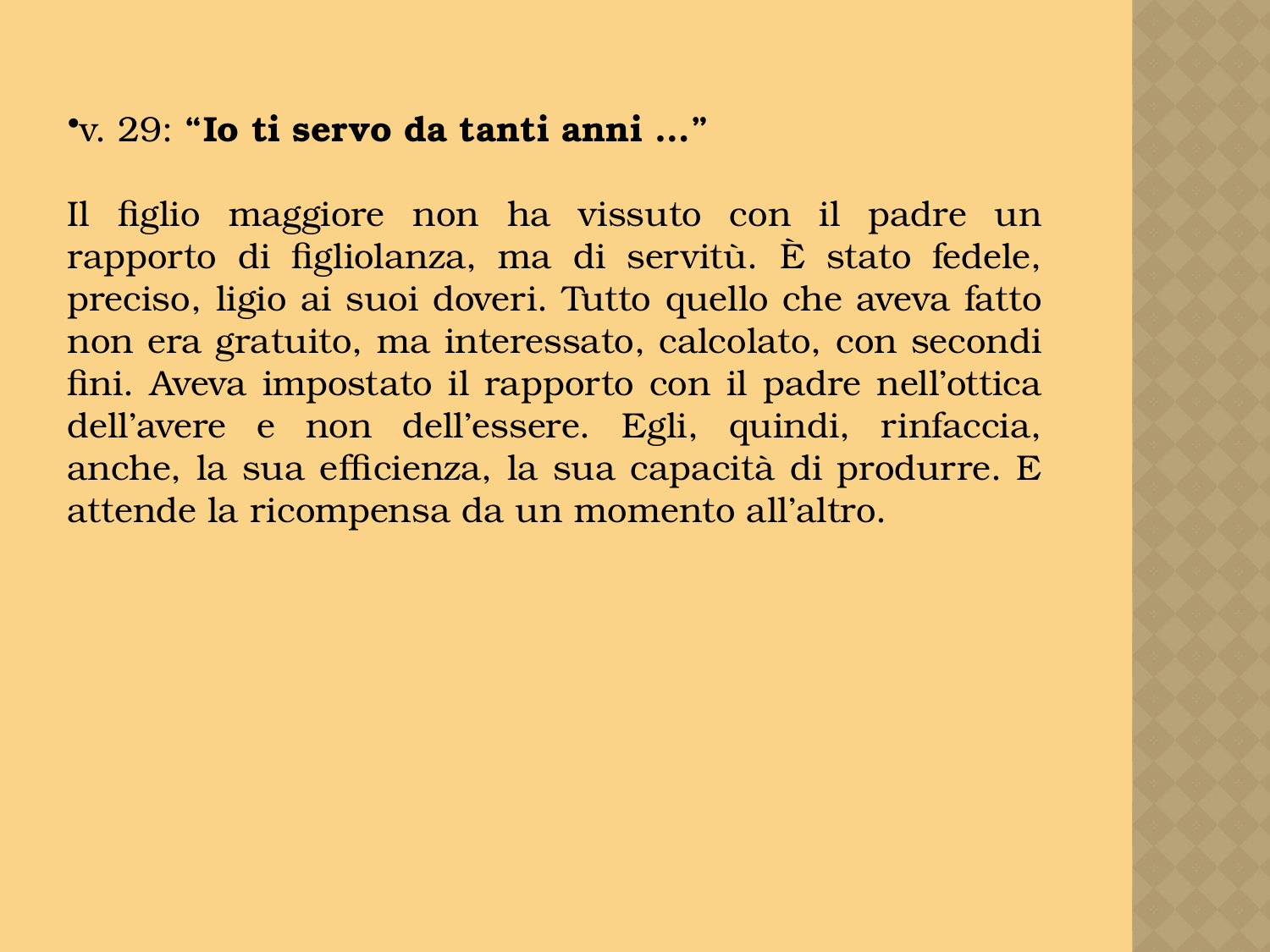

v. 29: “Io ti servo da tanti anni …”

Il figlio maggiore non ha vissuto con il padre un rapporto di figliolanza, ma di servitù. È stato fedele, preciso, ligio ai suoi doveri. Tutto quello che aveva fatto non era gratuito, ma interessato, calcolato, con secondi fini. Aveva impostato il rapporto con il padre nell’ottica dell’avere e non dell’essere. Egli, quindi, rinfaccia, anche, la sua efficienza, la sua capacità di produrre. E attende la ricompensa da un momento all’altro.